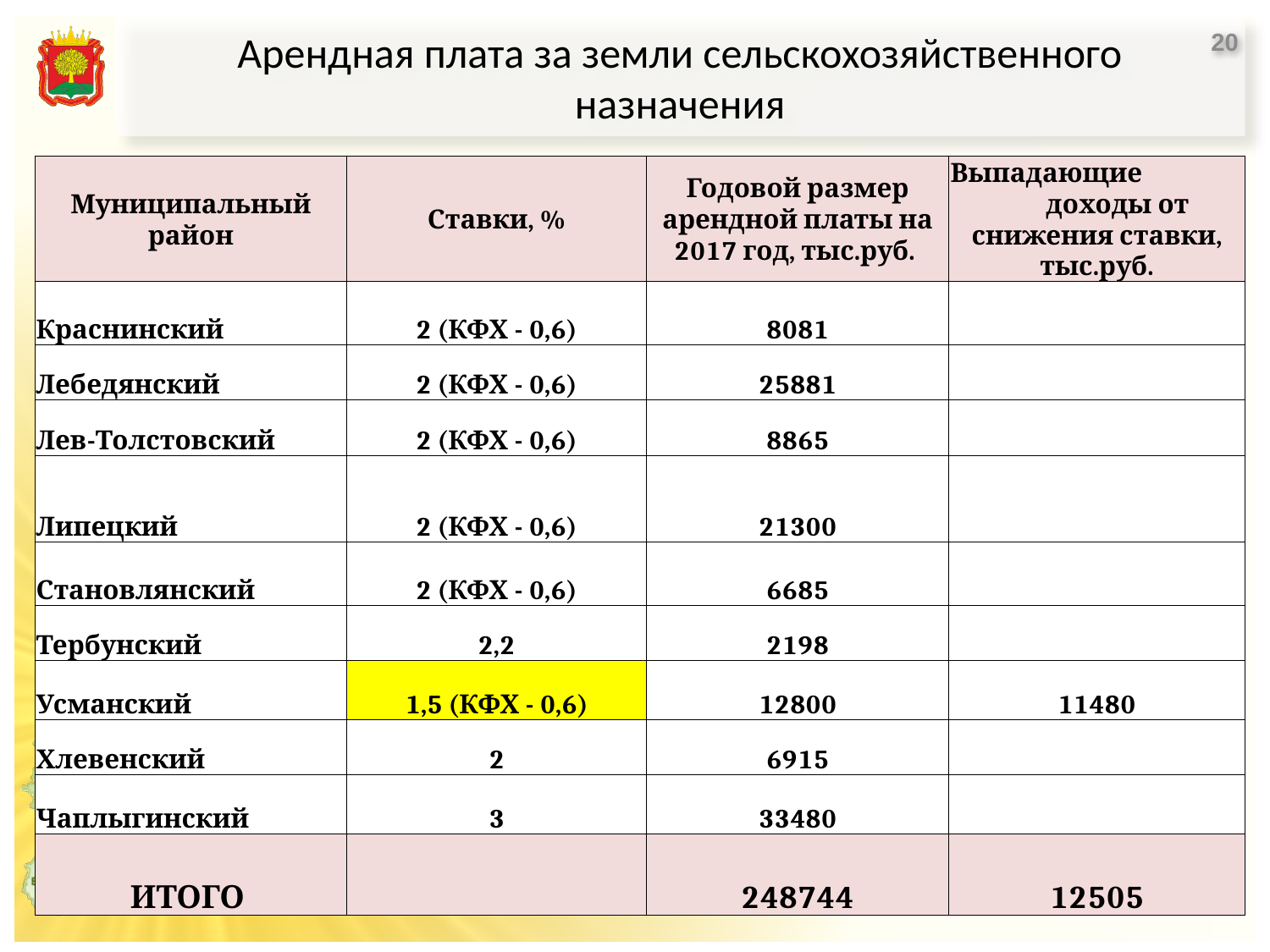

# Арендная плата за земли сельскохозяйственного назначения
20
| Муниципальный район | Ставки, % | Годовой размер арендной платы на 2017 год, тыс.руб. | Выпадающие доходы от снижения ставки, тыс.руб. |
| --- | --- | --- | --- |
| Краснинский | 2 (КФХ - 0,6) | 8081 |  |
| Лебедянский | 2 (КФХ - 0,6) | 25881 |  |
| Лев-Толстовский | 2 (КФХ - 0,6) | 8865 |  |
| Липецкий | 2 (КФХ - 0,6) | 21300 |  |
| Становлянский | 2 (КФХ - 0,6) | 6685 |  |
| Тербунский | 2,2 | 2198 |  |
| Усманский | 1,5 (КФХ - 0,6) | 12800 | 11480 |
| Хлевенский | 2 | 6915 |  |
| Чаплыгинский | 3 | 33480 |  |
| ИТОГО |  | 248744 | 12505 |